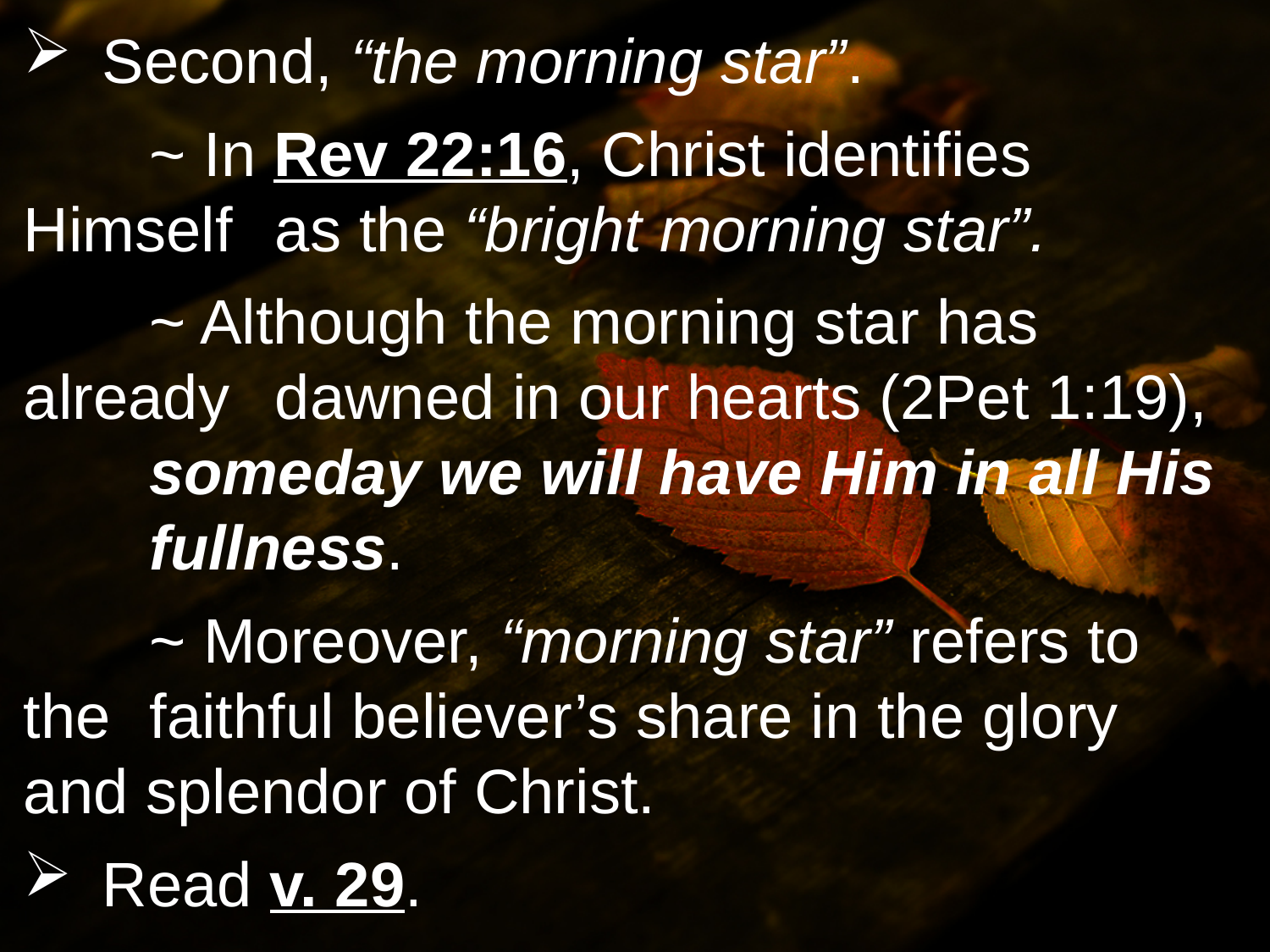

Second, “the morning star”.
	~ In Rev 22:16, Christ identifies Himself 		as the “bright morning star”.
	~ Although the morning star has already 		dawned in our hearts (2Pet 1:19), 			someday we will have Him in all His 		fullness.
	~ Moreover, “morning star” refers to the 		faithful believer’s share in the glory 			and splendor of Christ.
Read v. 29.